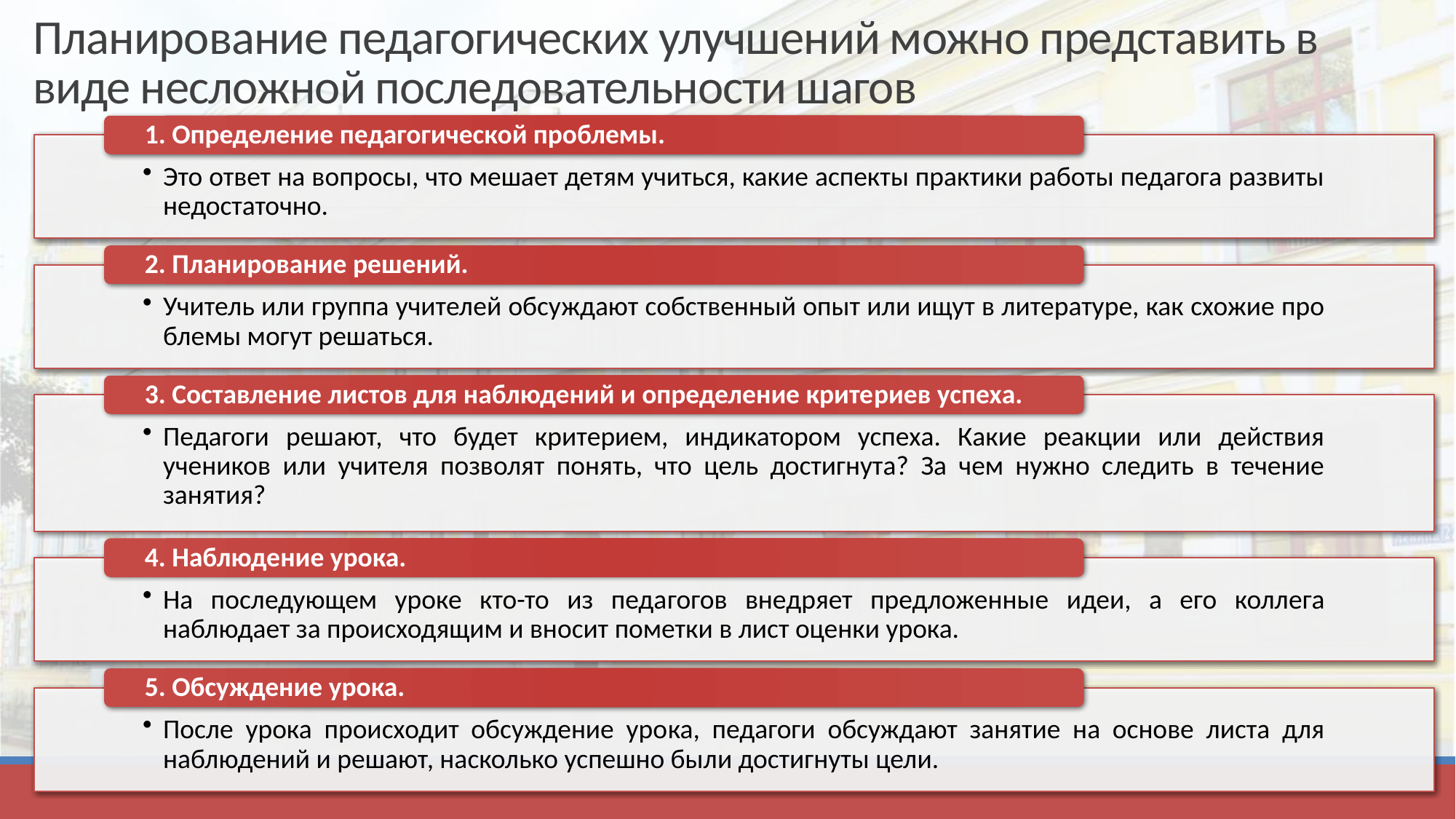

# Планирование педагогических улучшений можно представить в виде несложной последовательности шагов
Это ответ на во­просы, что мешает детям учиться, какие аспекты практики работы педагога развиты недостаточно.
1. Определение педагогической проблемы.
Учитель или группа учителей обсу­ждают собственный опыт или ищут в литературе, как схожие про­блемы могут решаться.
2. Планирование решений.
Педагоги решают, что будет критерием, индикатором успеха. Какие реакции или действия учеников или учителя позволят понять, что цель достигнута? За чем нужно следить в течение занятия?
3. Составление листов для наблюдений и определение крите­риев успеха.
На последующем уроке кто-то из педа­гогов внедряет предложенные идеи, а его коллега наблюдает за происходящим и вносит пометки в лист оценки урока.
4. Наблюдение урока.
После урока происходит обсуждение уро­ка, педагоги обсуждают занятие на основе листа для наблюдений и решают, насколько успешно были достигнуты цели.
5. Обсуждение урока.